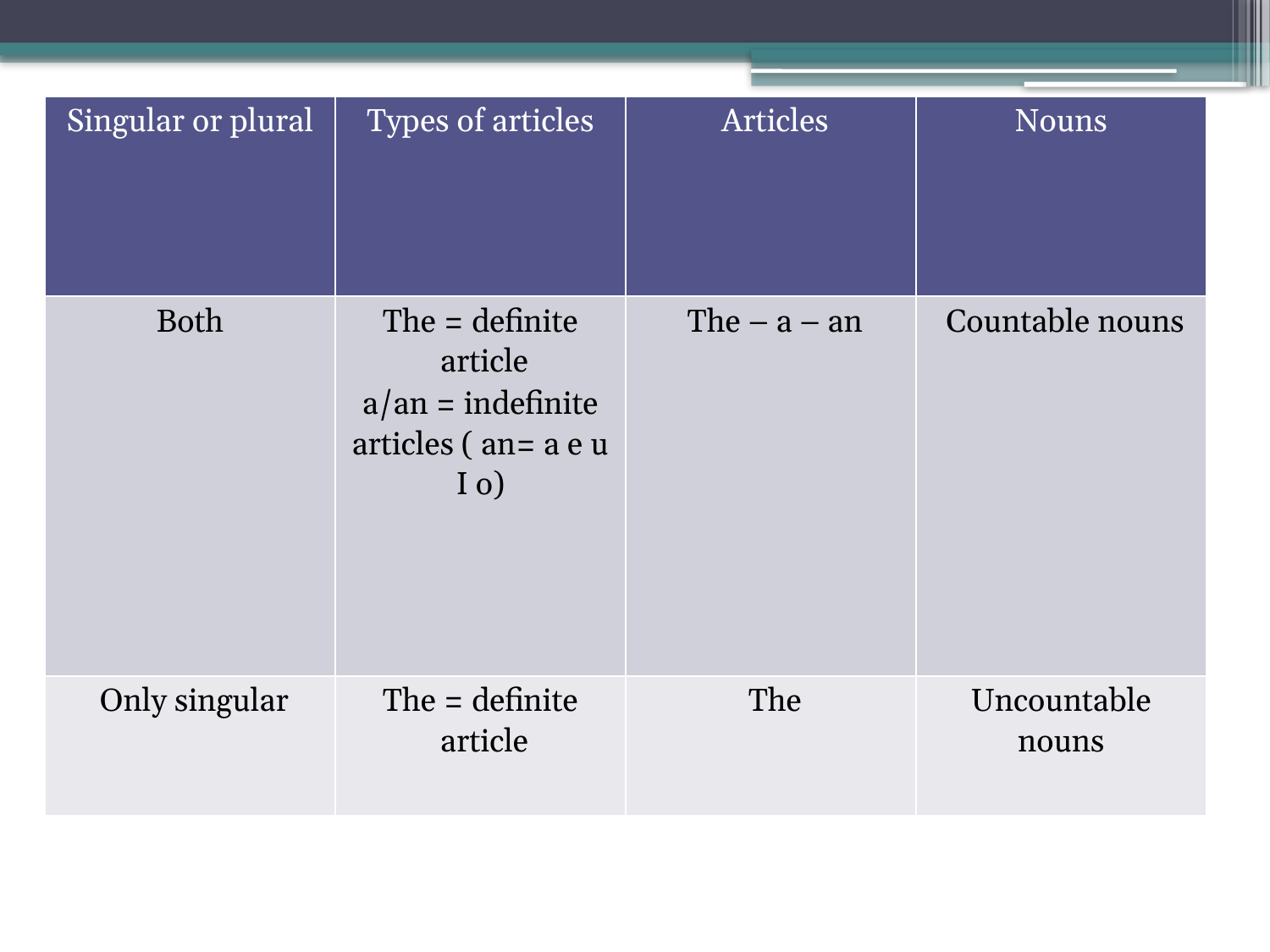

| Singular or plural | Types of articles | Articles | Nouns |
| --- | --- | --- | --- |
| Both | The = definite article a/an = indefinite articles ( an= a e u I o) | The – a – an | Countable nouns |
| Only singular | The = definite article | The | Uncountable nouns |